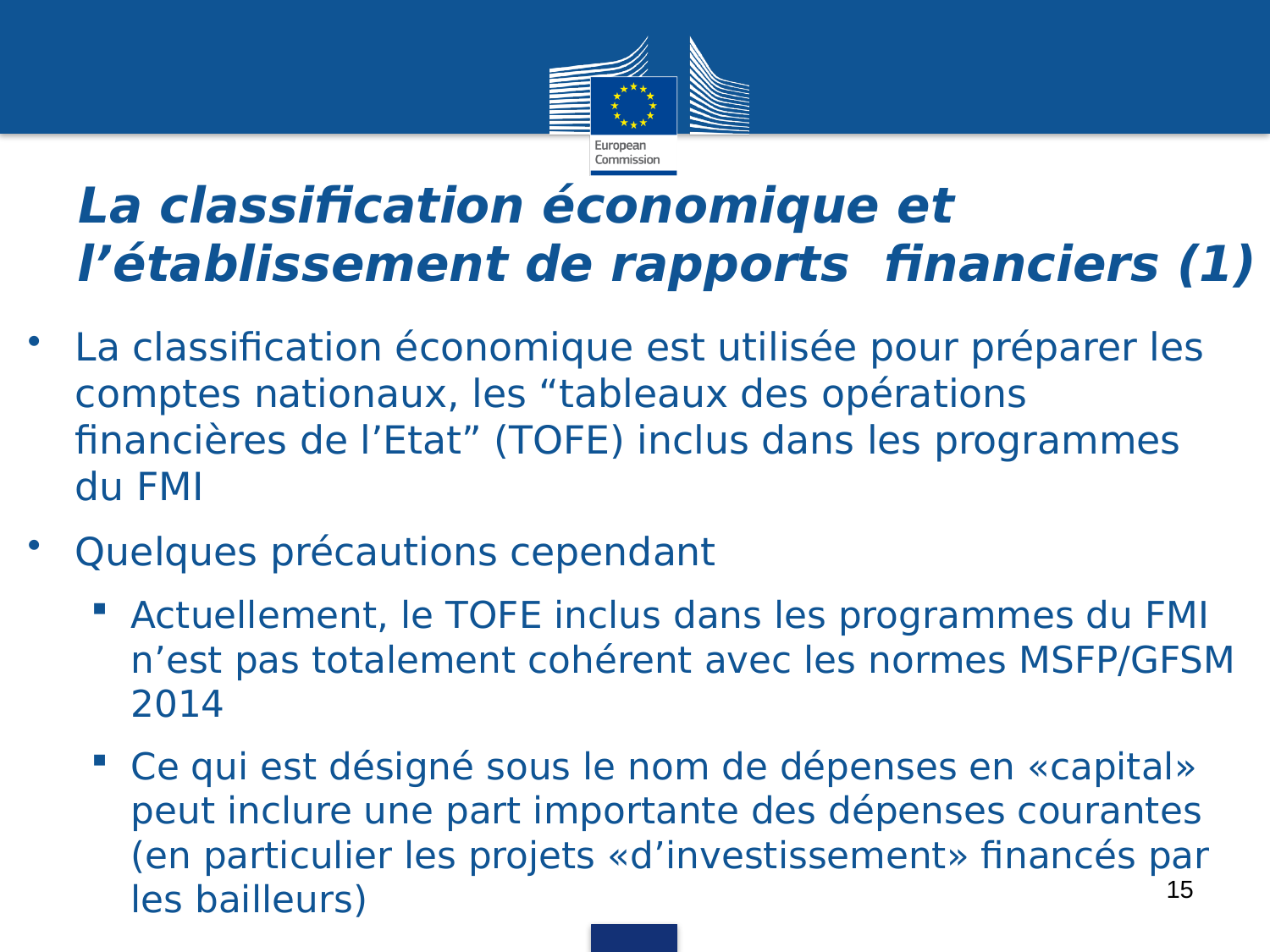

# La classification économique et l’établissement de rapports  financiers (1)
La classification économique est utilisée pour préparer les comptes nationaux, les “tableaux des opérations financières de l’Etat” (TOFE) inclus dans les programmes du FMI
Quelques précautions cependant
Actuellement, le TOFE inclus dans les programmes du FMI n’est pas totalement cohérent avec les normes MSFP/GFSM 2014
Ce qui est désigné sous le nom de dépenses en «capital» peut inclure une part importante des dépenses courantes (en particulier les projets «d’investissement» financés par les bailleurs)

15